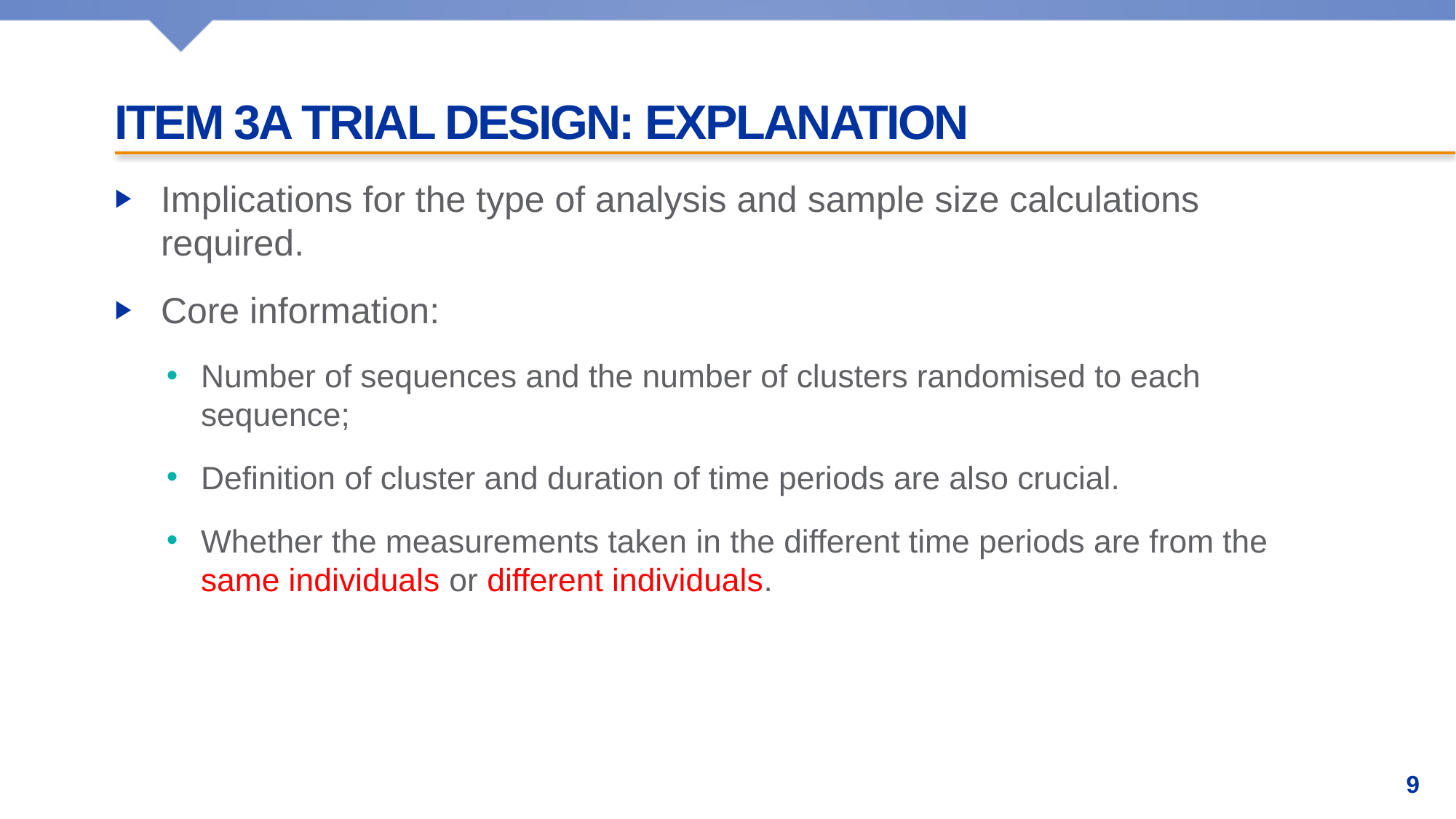

# Item 3a trial design: Explanation
Implications for the type of analysis and sample size calculations required.
Core information:
Number of sequences and the number of clusters randomised to each sequence;
Definition of cluster and duration of time periods are also crucial.
Whether the measurements taken in the different time periods are from the same individuals or different individuals.
9